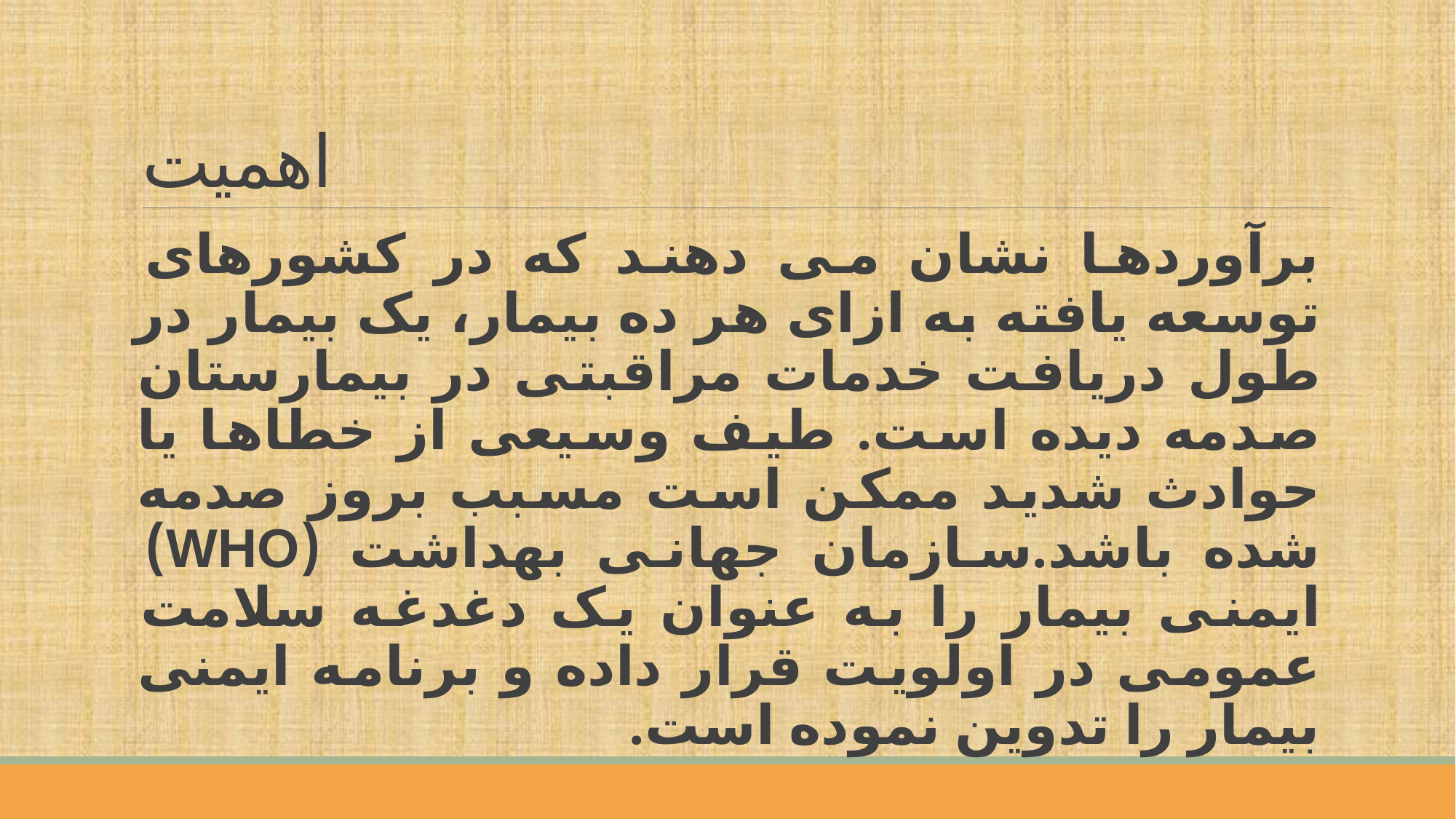

# اهمیت
برآوردها نشان می دهند که در کشورهای توسعه یافته به ازای هر ده بیمار، یک بیمار در طول دریافت خدمات مراقبتی در بیمارستان صدمه دیده است. طیف وسیعی از خطاها یا حوادث شدید ممکن است مسبب بروز صدمه شده باشد.سازمان جهانی بهداشت (WHO) ایمنی بیمار را به عنوان یک دغدغه سلامت عمومی در اولویت قرار داده و برنامه ایمنی بیمار را تدوین نموده است.